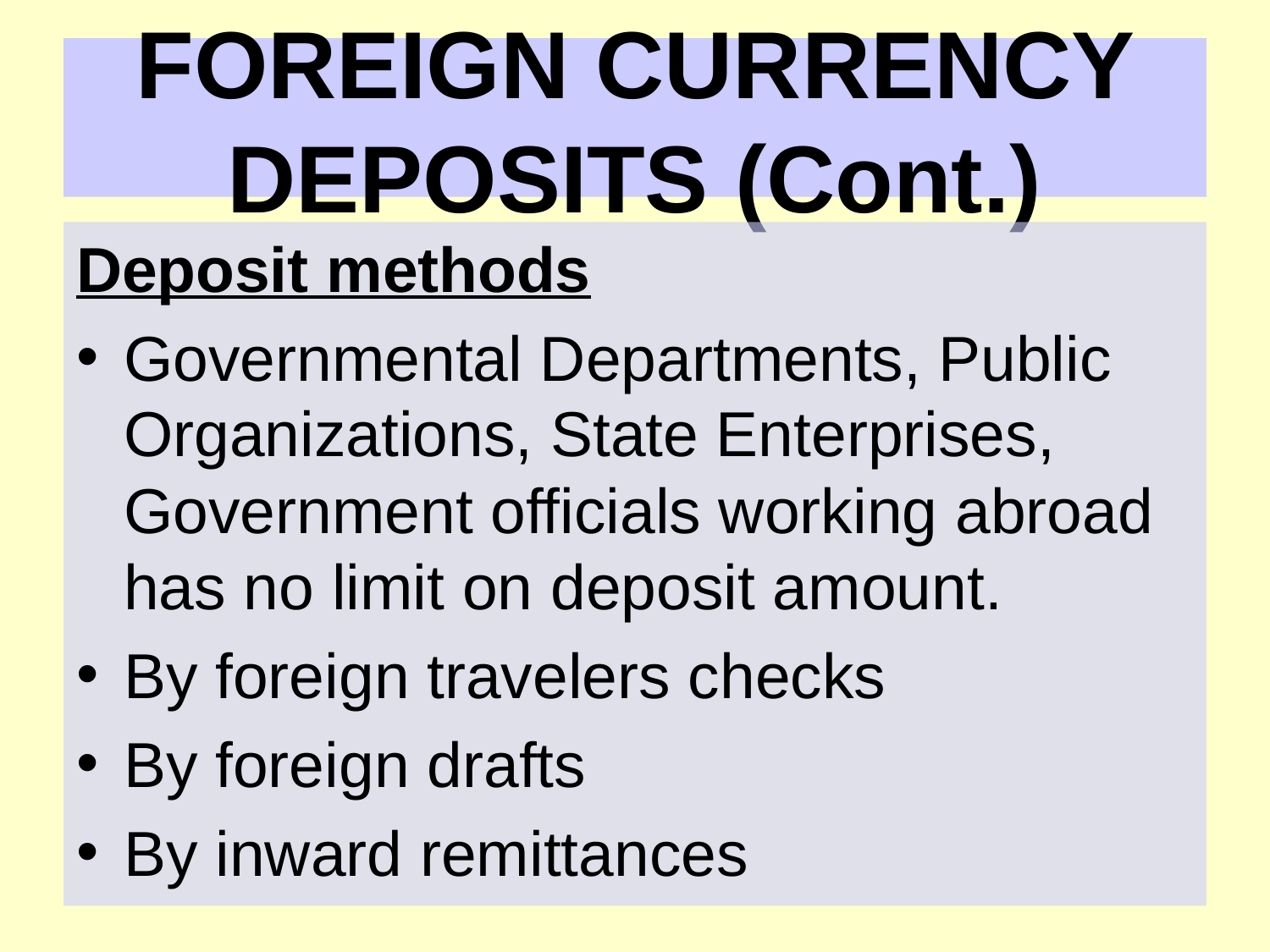

# FOREIGN CURRENCY DEPOSITS (Cont.)
Deposit methods
Governmental Departments, Public Organizations, State Enterprises, Government officials working abroad has no limit on deposit amount.
By foreign travelers checks
By foreign drafts
By inward remittances